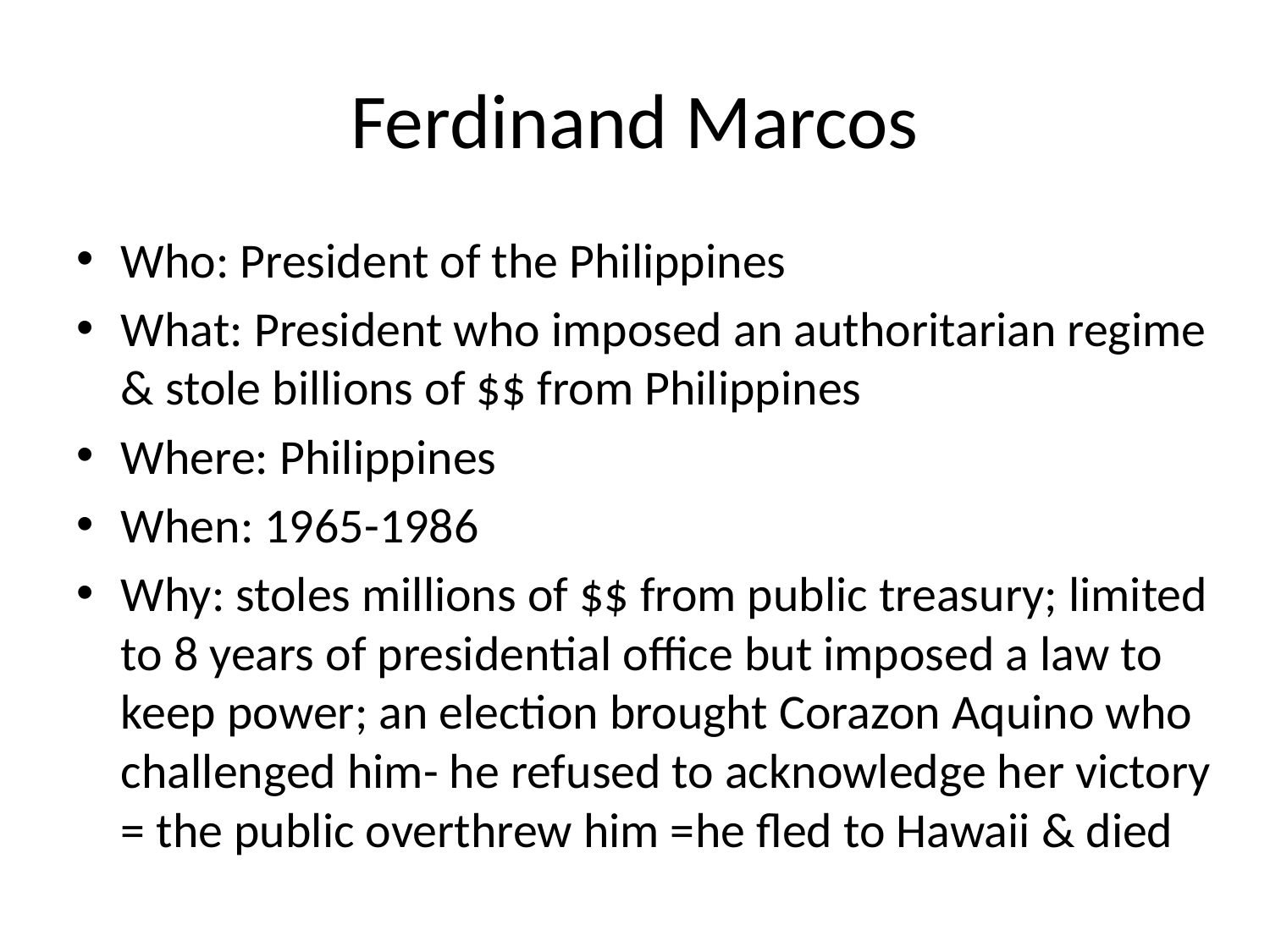

# Ferdinand Marcos
Who: President of the Philippines
What: President who imposed an authoritarian regime & stole billions of $$ from Philippines
Where: Philippines
When: 1965-1986
Why: stoles millions of $$ from public treasury; limited to 8 years of presidential office but imposed a law to keep power; an election brought Corazon Aquino who challenged him- he refused to acknowledge her victory = the public overthrew him =he fled to Hawaii & died